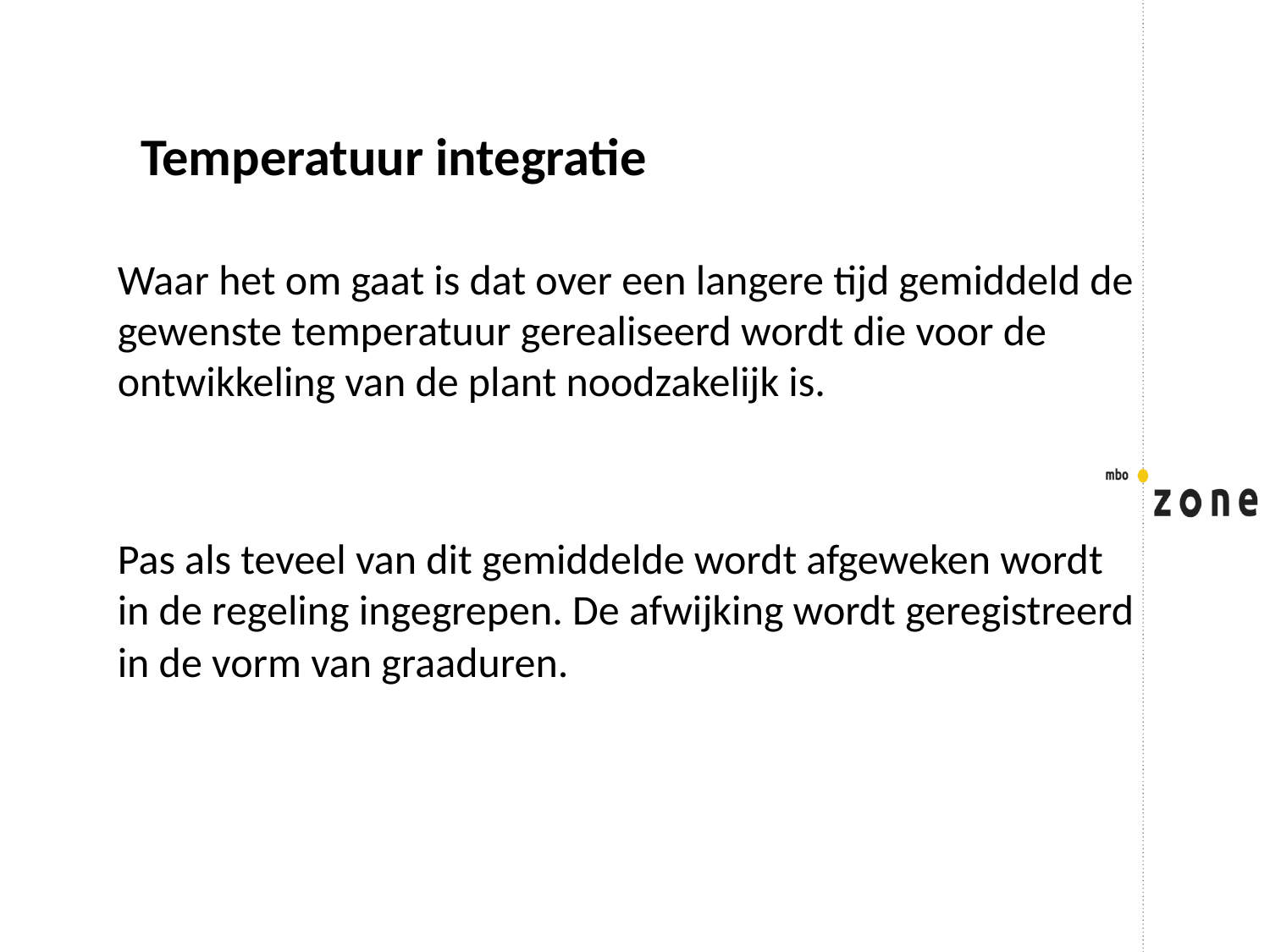

Temperatuur integratie
Waar het om gaat is dat over een langere tijd gemiddeld de gewenste temperatuur gerealiseerd wordt die voor de ontwikkeling van de plant noodzakelijk is.

Pas als teveel van dit gemiddelde wordt afgeweken wordt in de regeling ingegrepen. De afwijking wordt geregistreerd in de vorm van graaduren.